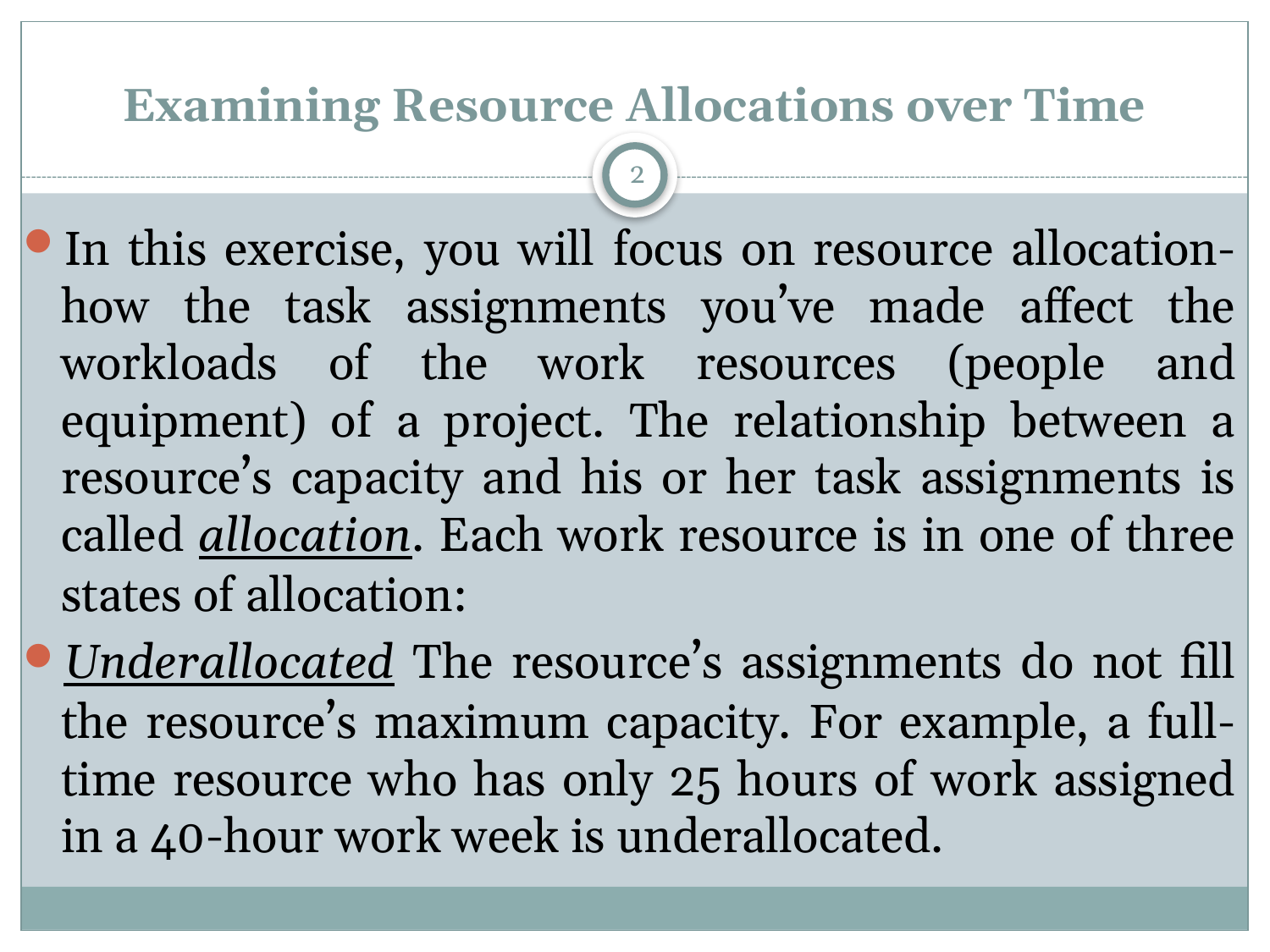

# Examining Resource Allocations over Time
2
In this exercise, you will focus on resource allocation-how the task assignments you’ve made affect the workloads of the work resources (people and equipment) of a project. The relationship between a resource’s capacity and his or her task assignments is called allocation. Each work resource is in one of three states of allocation:
Underallocated The resource’s assignments do not fill the resource’s maximum capacity. For example, a full-time resource who has only 25 hours of work assigned in a 40-hour work week is underallocated.